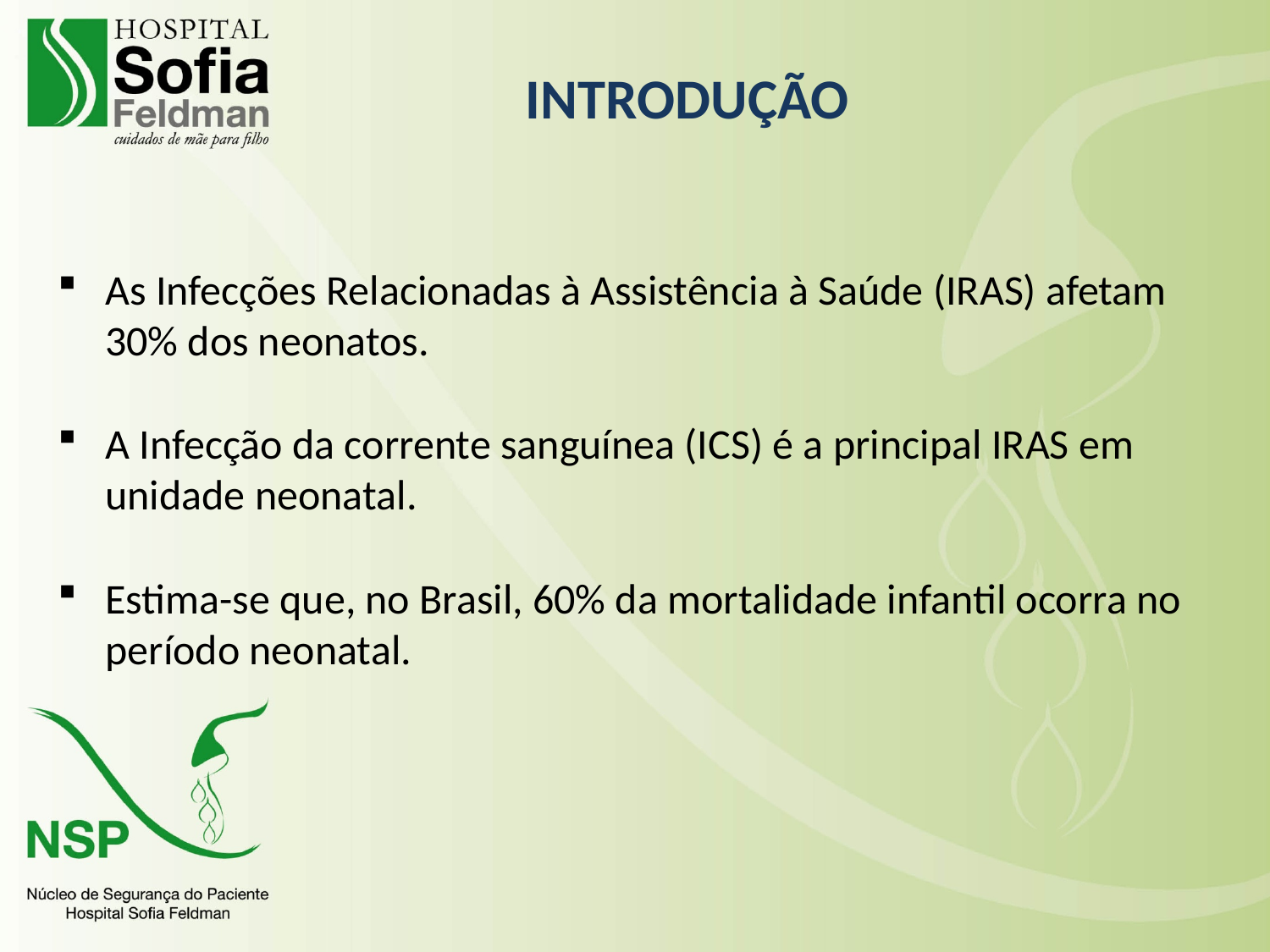

INTRODUÇÃO
As Infecções Relacionadas à Assistência à Saúde (IRAS) afetam 30% dos neonatos.

A Infecção da corrente sanguínea (ICS) é a principal IRAS em unidade neonatal.

Estima-se que, no Brasil, 60% da mortalidade infantil ocorra no período neonatal.